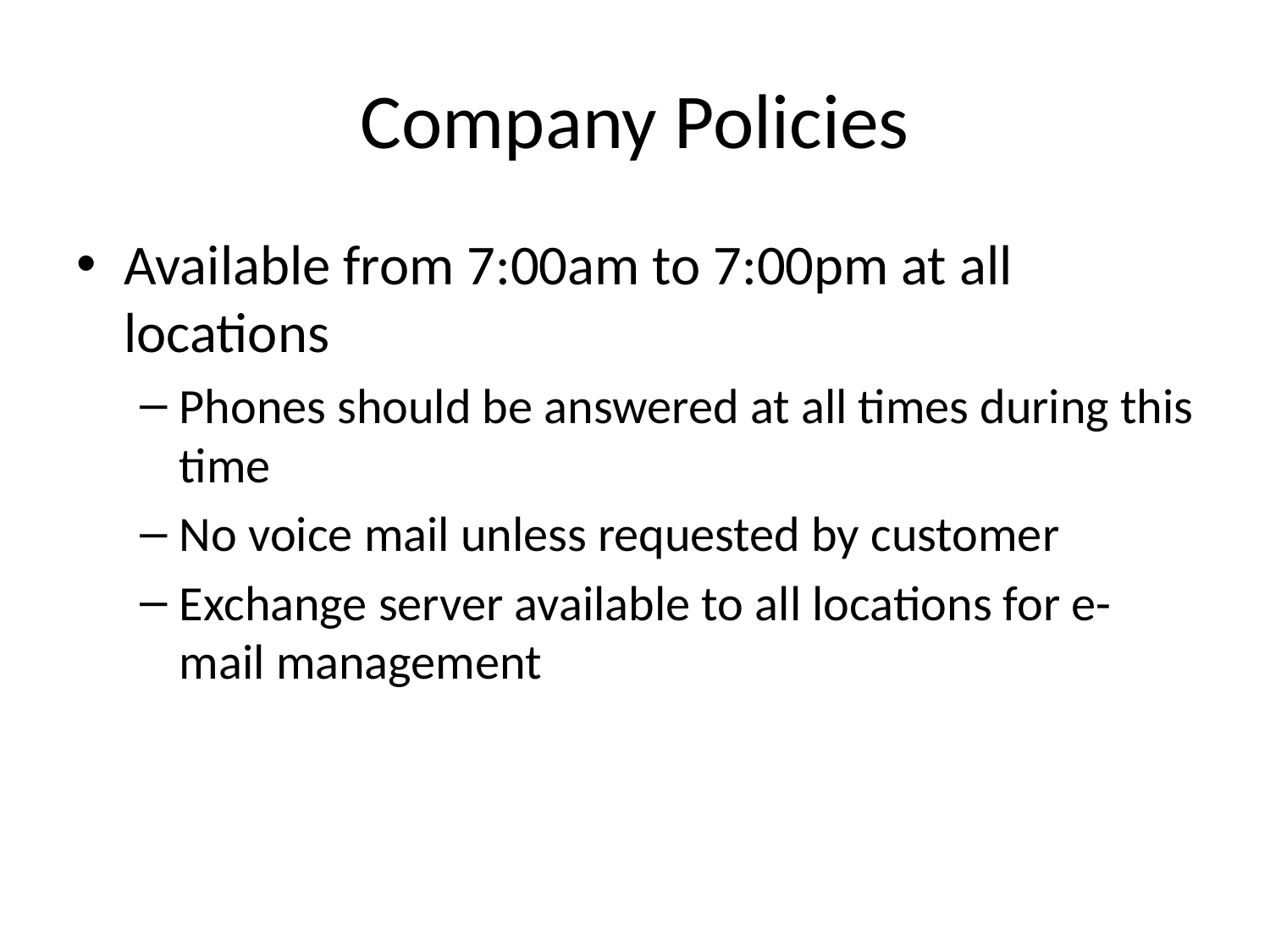

# Company Policies
Available from 7:00am to 7:00pm at all locations
Phones should be answered at all times during this time
No voice mail unless requested by customer
Exchange server available to all locations for e-mail management